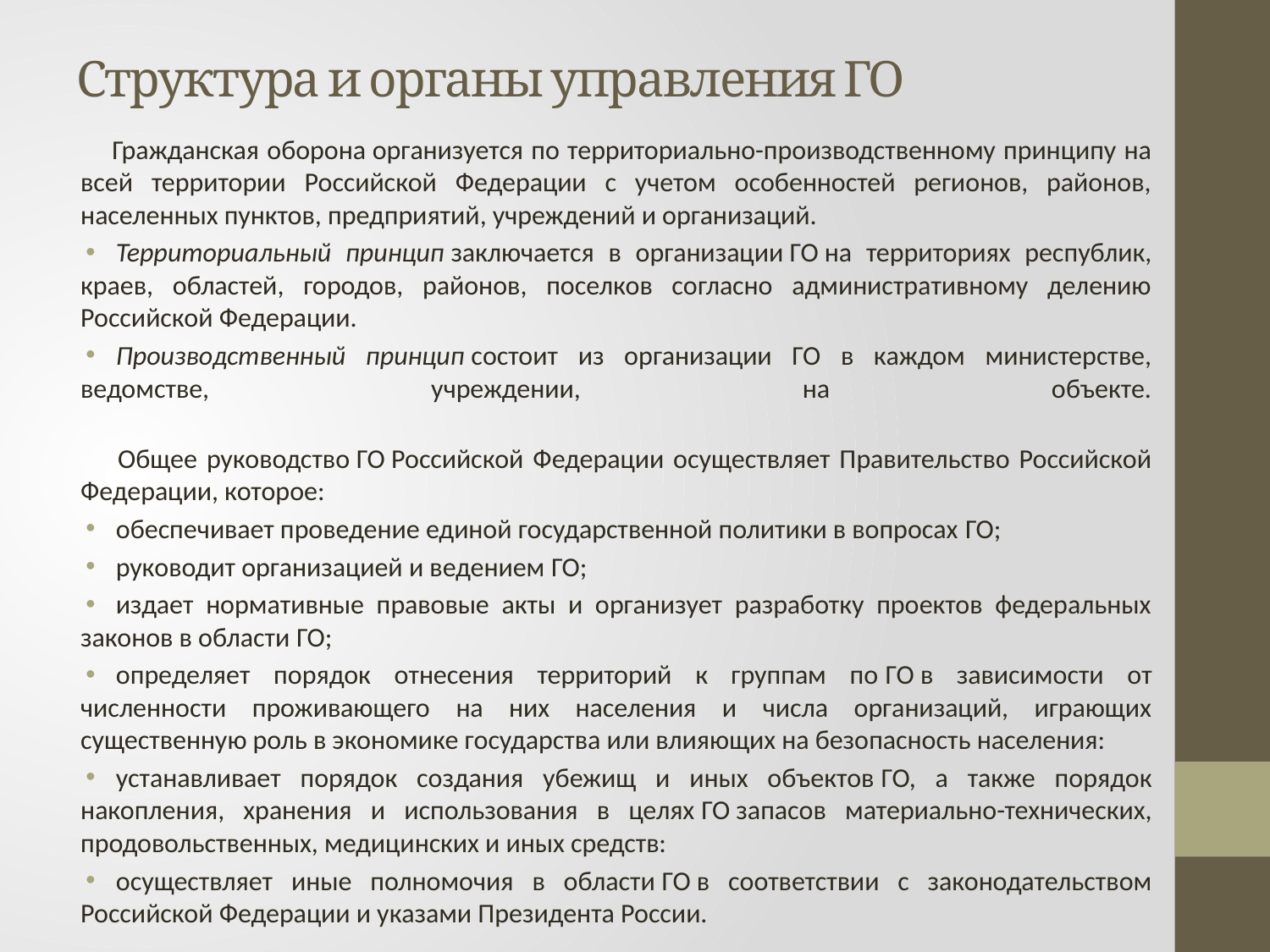

# Структура и органы управления ГО
    Гражданская оборона организуется по территориально-производственному принципу на всей территории Российской Федерации с учетом особенностей регионов, районов, населенных пунктов, предприятий, учреждений и организаций.
Территориальный принцип заключается в организации ГО на территориях республик, краев, областей, городов, районов, поселков согласно административному делению Российской Федерации.
Производственный принцип состоит из организации ГО в каждом министерстве, ведомстве, учреждении, на объекте.
    Общее руководство ГО Российской Федерации осуществляет Правительство Российской Федерации, которое:
обеспечивает проведение единой государственной политики в вопросах ГО;
руководит организацией и ведением ГО;
издает нормативные правовые акты и организует разработку проектов федеральных законов в области ГО;
определяет порядок отнесения территорий к группам по ГО в зависимости от численности проживающего на них населения и числа организаций, играющих существенную роль в экономике государства или влияющих на безопасность населения:
устанавливает порядок создания убежищ и иных объектов ГО, а также порядок накопления, хранения и использования в целях ГО запасов материально-технических, продовольственных, медицинских и иных средств:
осуществляет иные полномочия в области ГО в соответствии с законодательством Российской Федерации и указами Президента России.